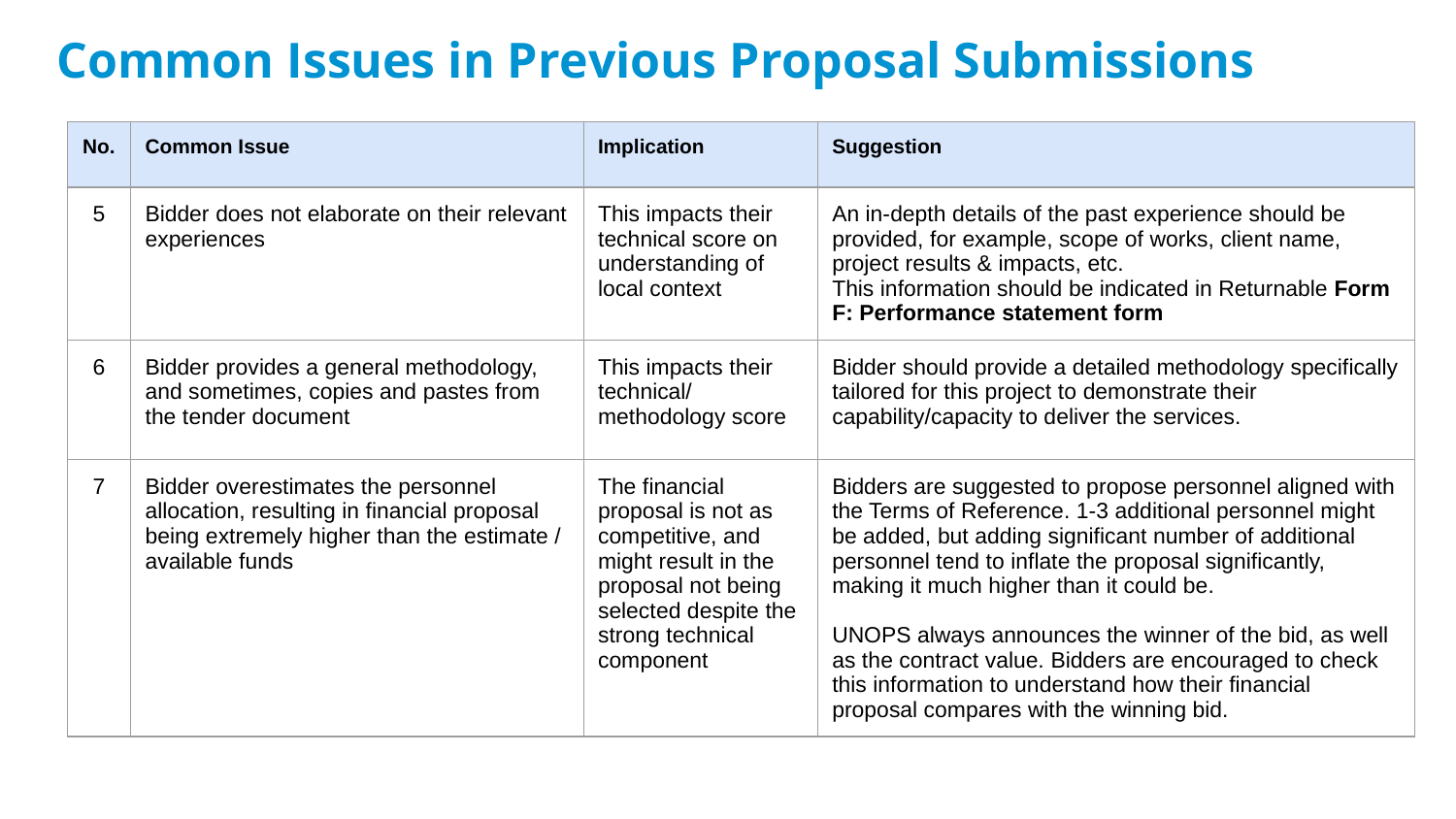

# Common Issues in Previous Proposal Submissions
| No. | Common Issue | Implication | Suggestion |
| --- | --- | --- | --- |
| 5 | Bidder does not elaborate on their relevant experiences | This impacts their technical score on understanding of local context | An in-depth details of the past experience should be provided, for example, scope of works, client name, project results & impacts, etc. This information should be indicated in Returnable Form F: Performance statement form |
| 6 | Bidder provides a general methodology, and sometimes, copies and pastes from the tender document | This impacts their technical/ methodology score | Bidder should provide a detailed methodology specifically tailored for this project to demonstrate their capability/capacity to deliver the services. |
| 7 | Bidder overestimates the personnel allocation, resulting in financial proposal being extremely higher than the estimate / available funds | The financial proposal is not as competitive, and might result in the proposal not being selected despite the strong technical component | Bidders are suggested to propose personnel aligned with the Terms of Reference. 1-3 additional personnel might be added, but adding significant number of additional personnel tend to inflate the proposal significantly, making it much higher than it could be. UNOPS always announces the winner of the bid, as well as the contract value. Bidders are encouraged to check this information to understand how their financial proposal compares with the winning bid. |